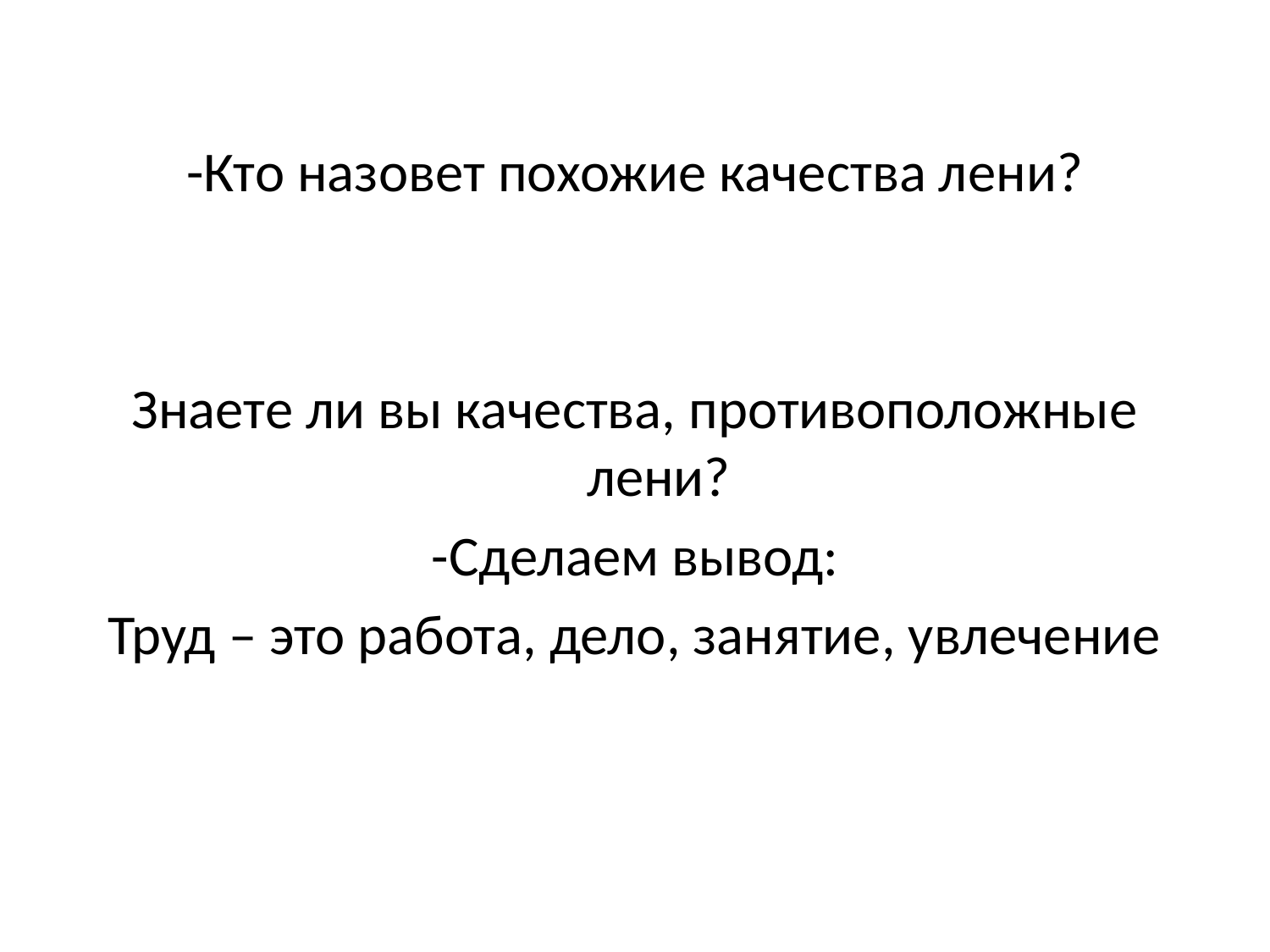

-Кто назовет похожие качества лени?

Знаете ли вы качества, противоположные лени?
-Сделаем вывод:
Труд – это работа, дело, занятие, увлечение